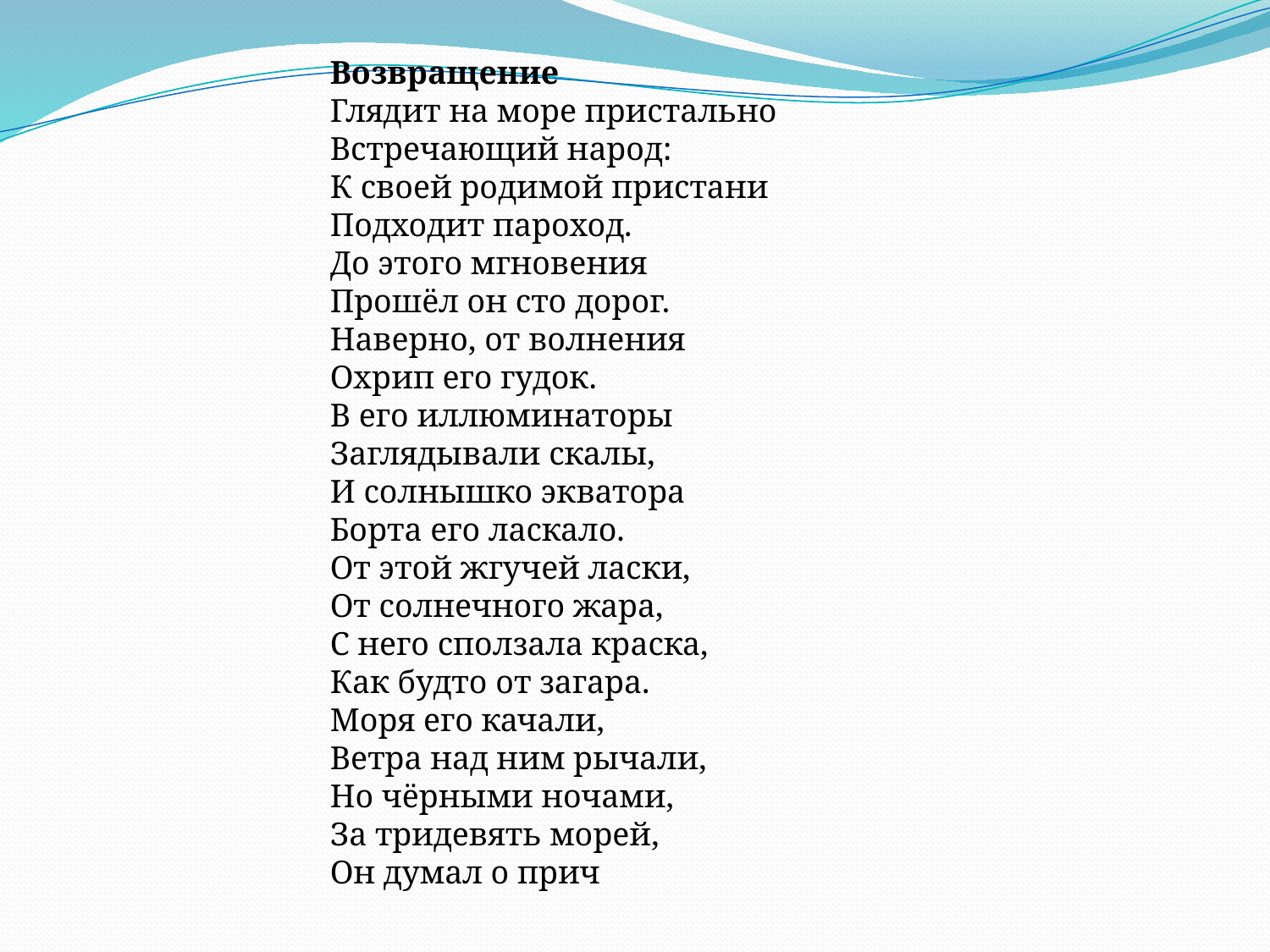

Возвращение
Глядит на море пристально
Встречающий народ:
К своей родимой пристани
Подходит пароход.
До этого мгновения
Прошёл он сто дорог.
Наверно, от волнения
Охрип его гудок.
В его иллюминаторы
Заглядывали скалы,
И солнышко экватора
Борта его ласкало.
От этой жгучей ласки,
От солнечного жара,
С него сползала краска,
Как будто от загара.
Моря его качали,
Ветра над ним рычали,
Но чёрными ночами,
За тридевять морей,
Он думал о прич